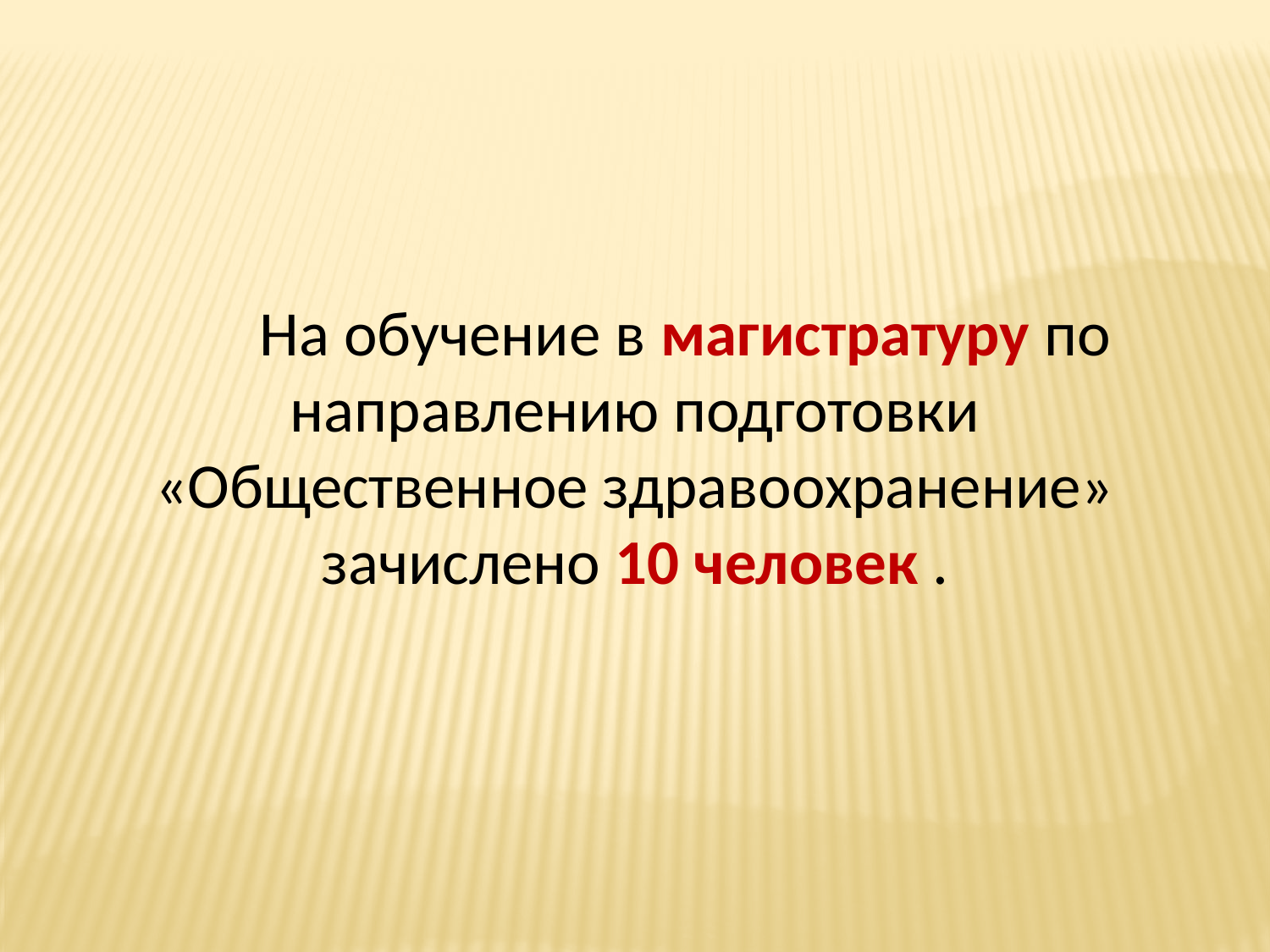

На обучение в магистратуру по направлению подготовки «Общественное здравоохранение» зачислено 10 человек .